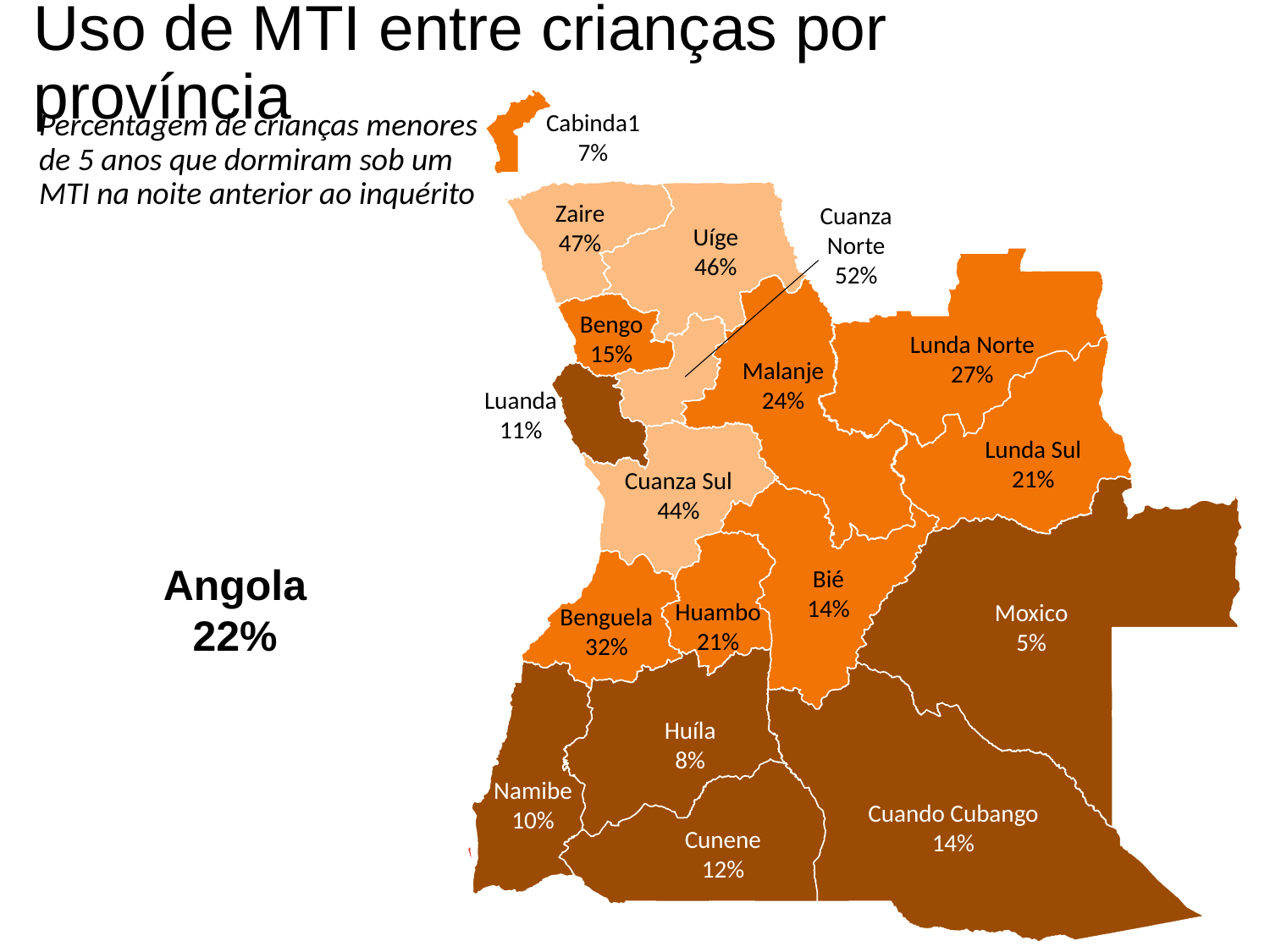

Uso de MTI entre crianças por província

Cabinda17%
Percentagem de crianças menores de 5 anos que dormiram sob um MTI na noite anterior ao inquérito

Zaire
47%

Cuanza Norte
52%

Uíge
46%

Bengo
15%

Lunda Norte
27%

Malanje
24%

Luanda
11%

Lunda Sul
21%

Cuanza Sul
44%

Angola
22%

Bié
14%

Huambo
21%
Moxico
5%
Benguela
32%

Huíla
8%

Namibe
10%
Cuando Cubango
14%
Cunene
12%